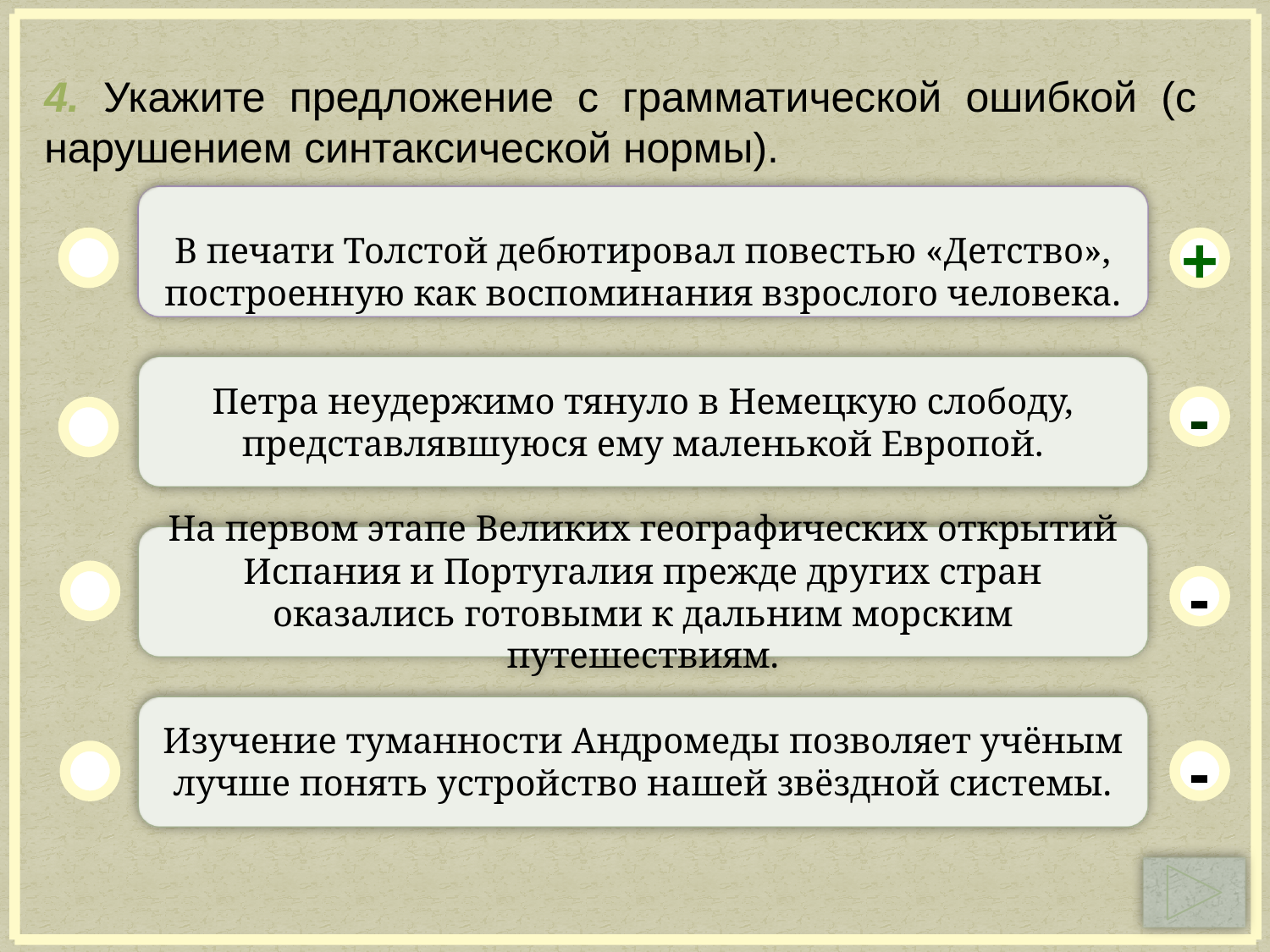

4. Укажите предложение с грамматической ошибкой (с нарушением синтаксической нормы).

В печати Толстой дебютировал повестью «Детство», построенную как воспоминания взрослого человека.

+
Петра неудержимо тянуло в Немецкую слободу, представлявшуюся ему маленькой Европой.
-

На первом этапе Великих географических открытий Испания и Португалия прежде других стран оказались готовыми к дальним морским путешествиям.

-
Изучение туманности Андромеды позволяет учёным лучше понять устройство нашей звёздной системы.
-